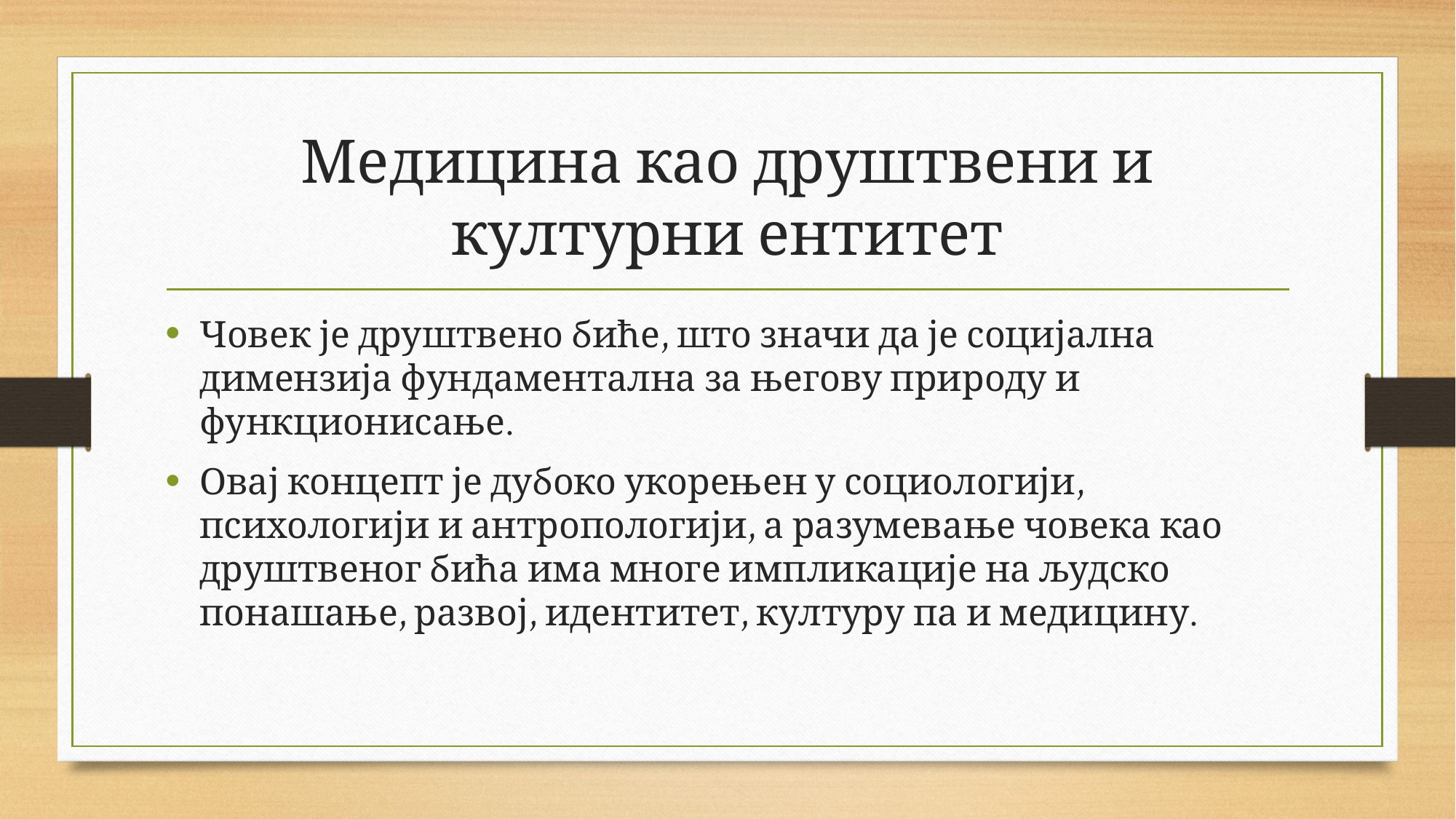

# Медицина као друштвени и културни ентитет
Човек је друштвено биће, што значи да је социјална димензија фундаментална за његову природу и функционисање.
Овај концепт је дубоко укорењен у социологији, психологији и антропологији, а разумевање човека као друштвеног бића има многе импликације на људско понашање, развој, идентитет, културу па и медицину.